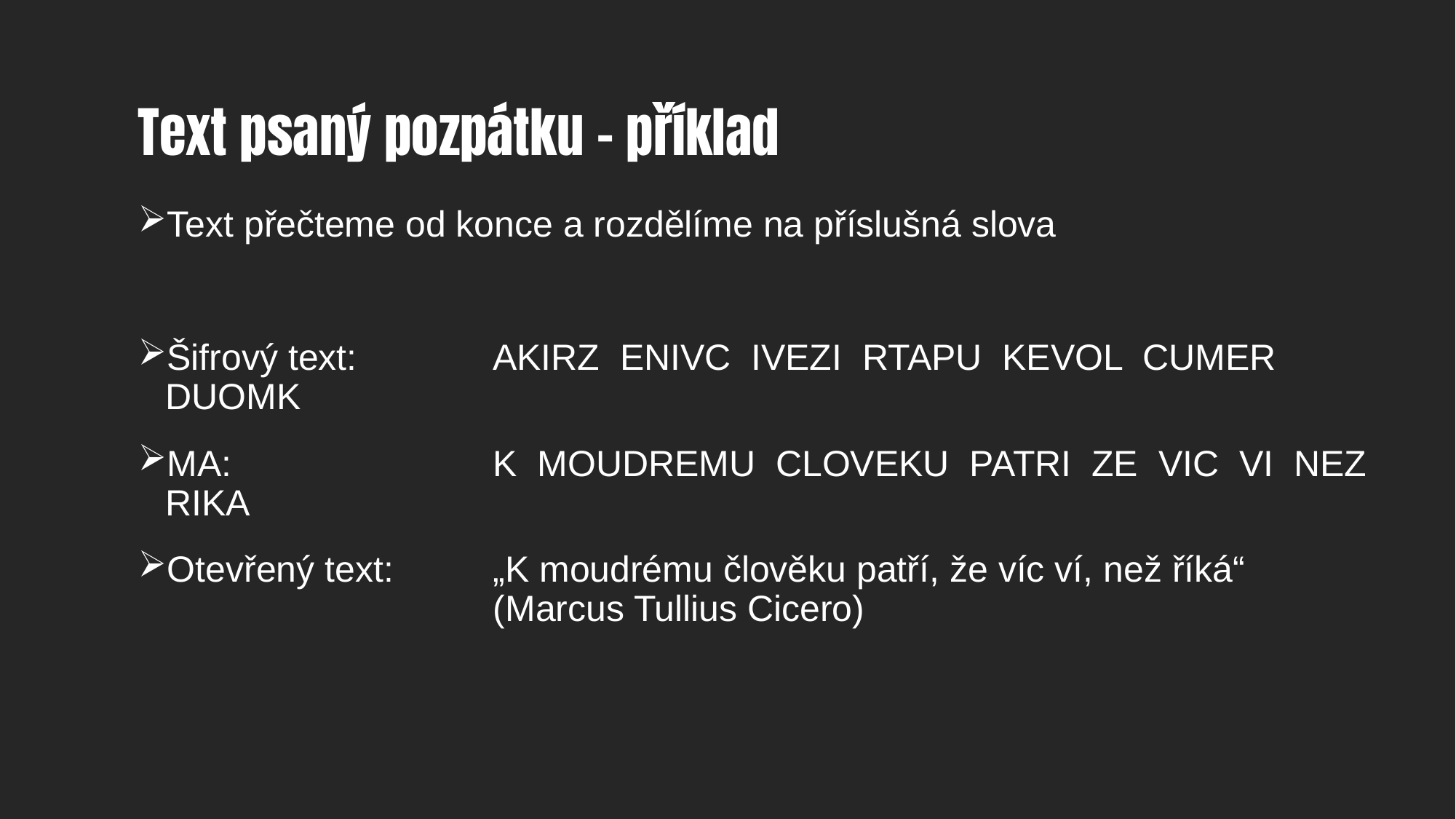

# Text psaný pozpátku - příklad
Text přečteme od konce a rozdělíme na příslušná slova

Šifrový text:		AKIRZ  ENIVC  IVEZI  RTAPU  KEVOL  CUMER  DUOMK
MA:			K  MOUDREMU  CLOVEKU  PATRI  ZE  VIC  VI  NEZ  RIKA
Otevřený text:	„K moudrému člověku patří, že víc ví, než říká“ 					(Marcus Tullius Cicero)